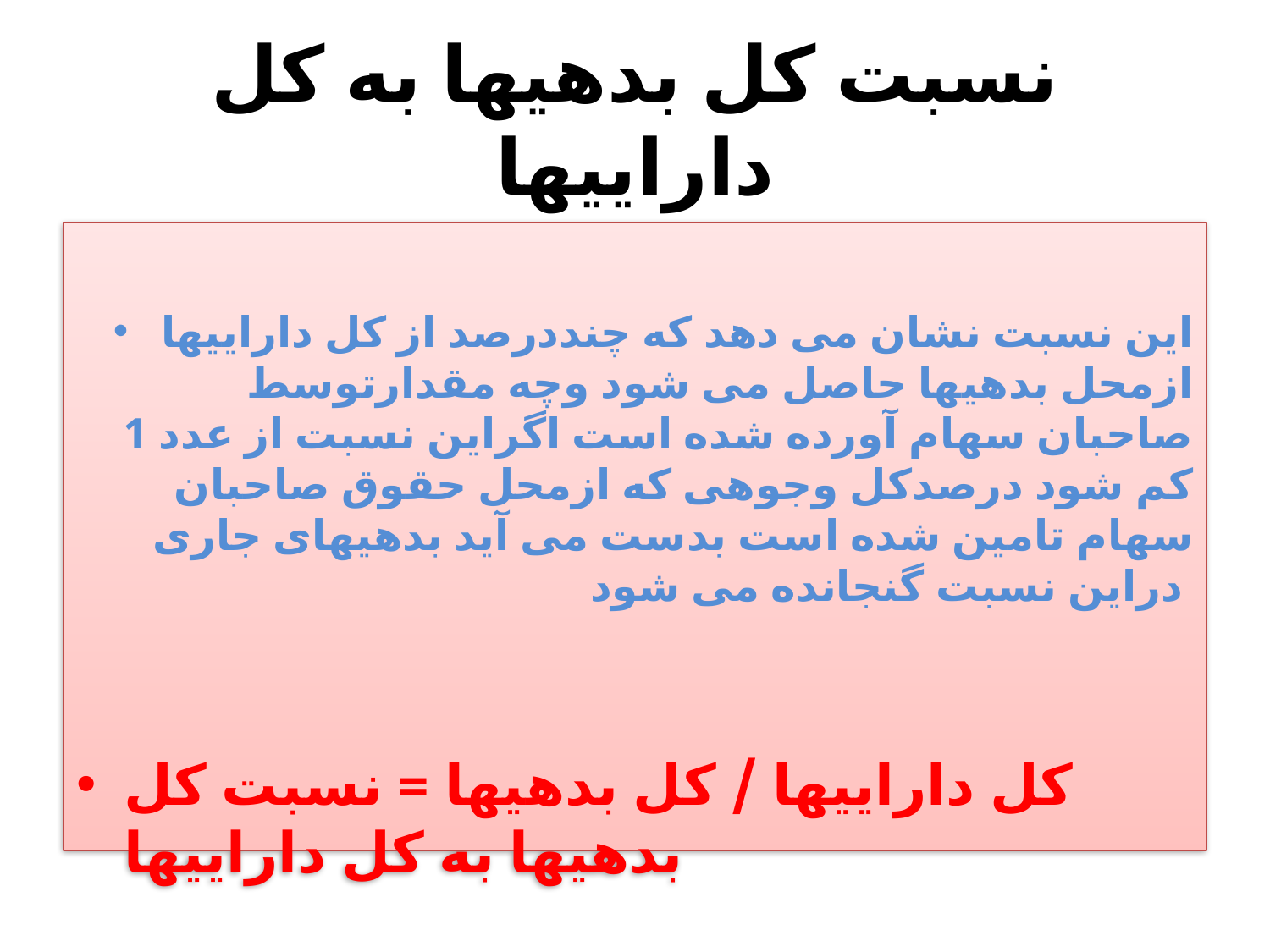

# نسبت کل بدهیها به کل داراییها

این نسبت نشان می دهد که چنددرصد از کل داراییها ازمحل بدهیها حاصل می شود وچه مقدارتوسط صاحبان سهام آورده شده است اگراین نسبت از عدد 1 کم شود درصدکل وجوهی که ازمحل حقوق صاحبان سهام تامین شده است بدست می آید بدهیهای جاری دراین نسبت گنجانده می شود

کل داراییها / کل بدهیها = نسبت کل بدهیها به کل داراییها